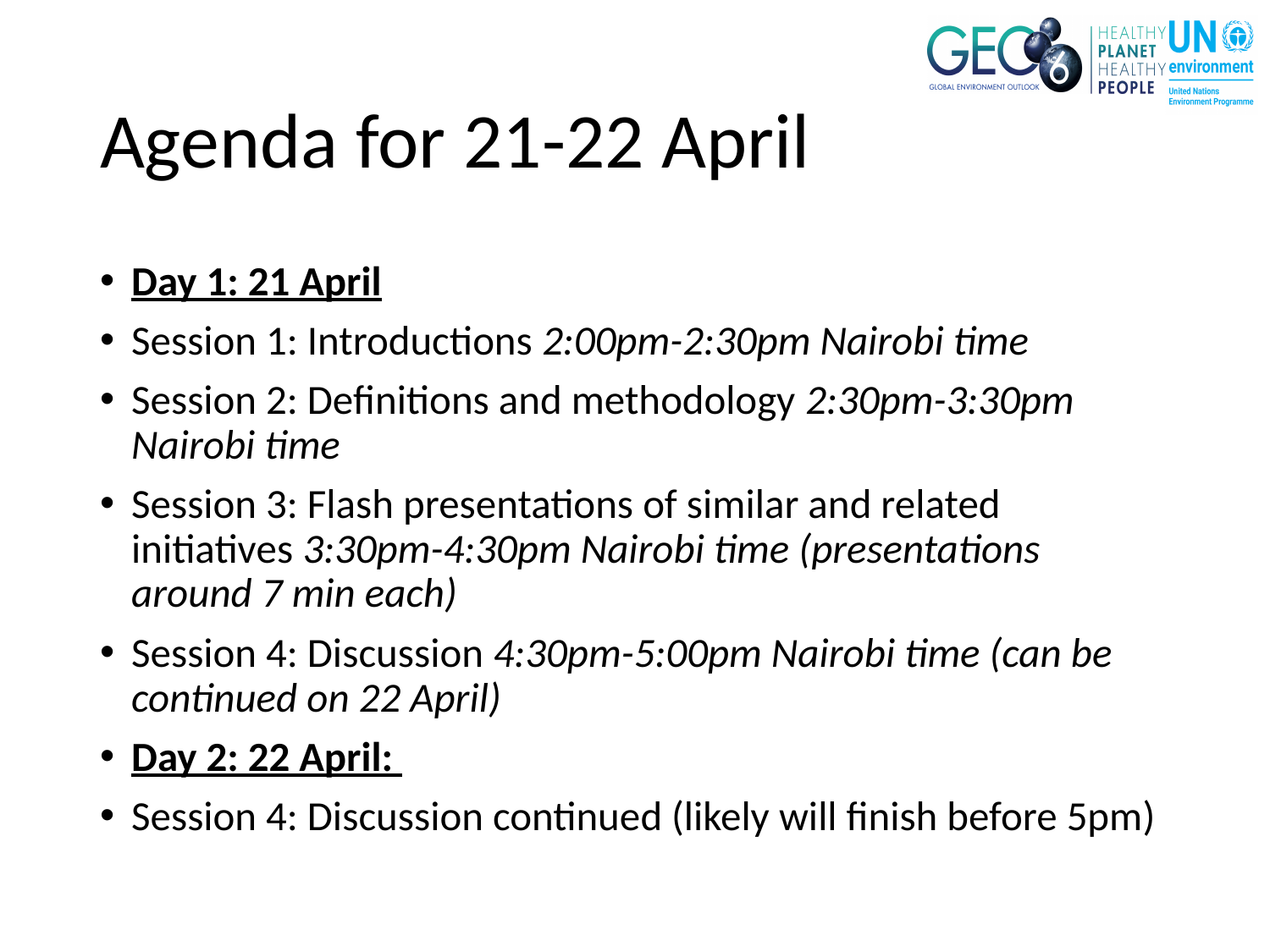

# Agenda for 21-22 April
Day 1: 21 April
Session 1: Introductions 2:00pm-2:30pm Nairobi time
Session 2: Definitions and methodology 2:30pm-3:30pm Nairobi time
Session 3: Flash presentations of similar and related initiatives 3:30pm-4:30pm Nairobi time (presentations around 7 min each)
Session 4: Discussion 4:30pm-5:00pm Nairobi time (can be continued on 22 April)
Day 2: 22 April:
Session 4: Discussion continued (likely will finish before 5pm)